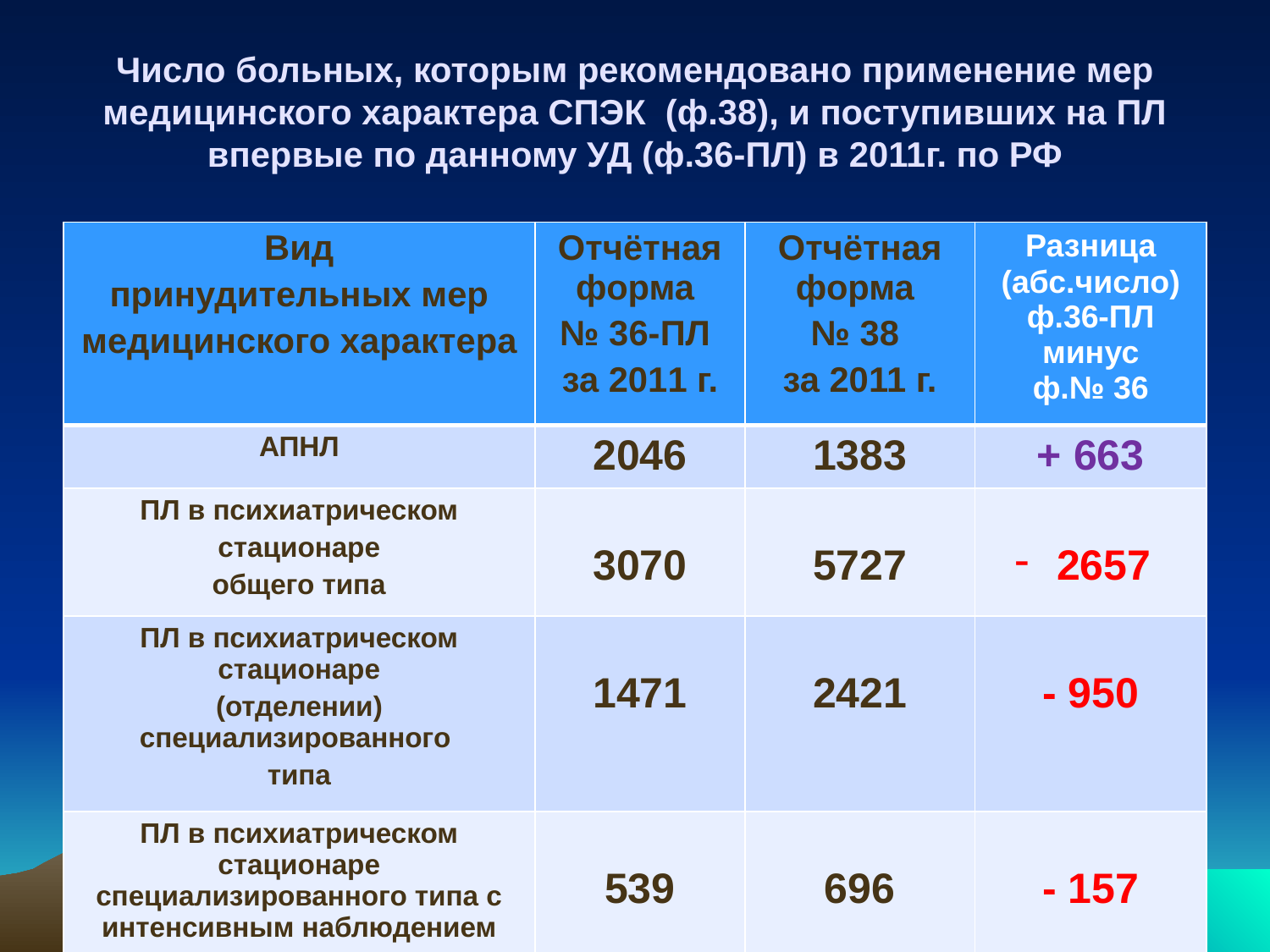

# Число больных, которым рекомендовано применение мер медицинского характера СПЭК  (ф.38), и поступивших на ПЛ впервые по данному УД (ф.36-ПЛ) в 2011г. по РФ
| Вид принудительных мер медицинского характера | Отчётная форма № 36-ПЛ за 2011 г. | Отчётная форма № 38 за 2011 г. | Разница (абс.число) ф.36-ПЛ минус ф.№ 36 |
| --- | --- | --- | --- |
| АПНЛ | 2046 | 1383 | + 663 |
| ПЛ в психиатрическом стационаре общего типа | 3070 | 5727 | 2657 |
| ПЛ в психиатрическом стационаре (отделении) специализированного типа | 1471 | 2421 | - 950 |
| ПЛ в психиатрическом стационаре специализированного типа с интенсивным наблюдением | 539 | 696 | - 157 |